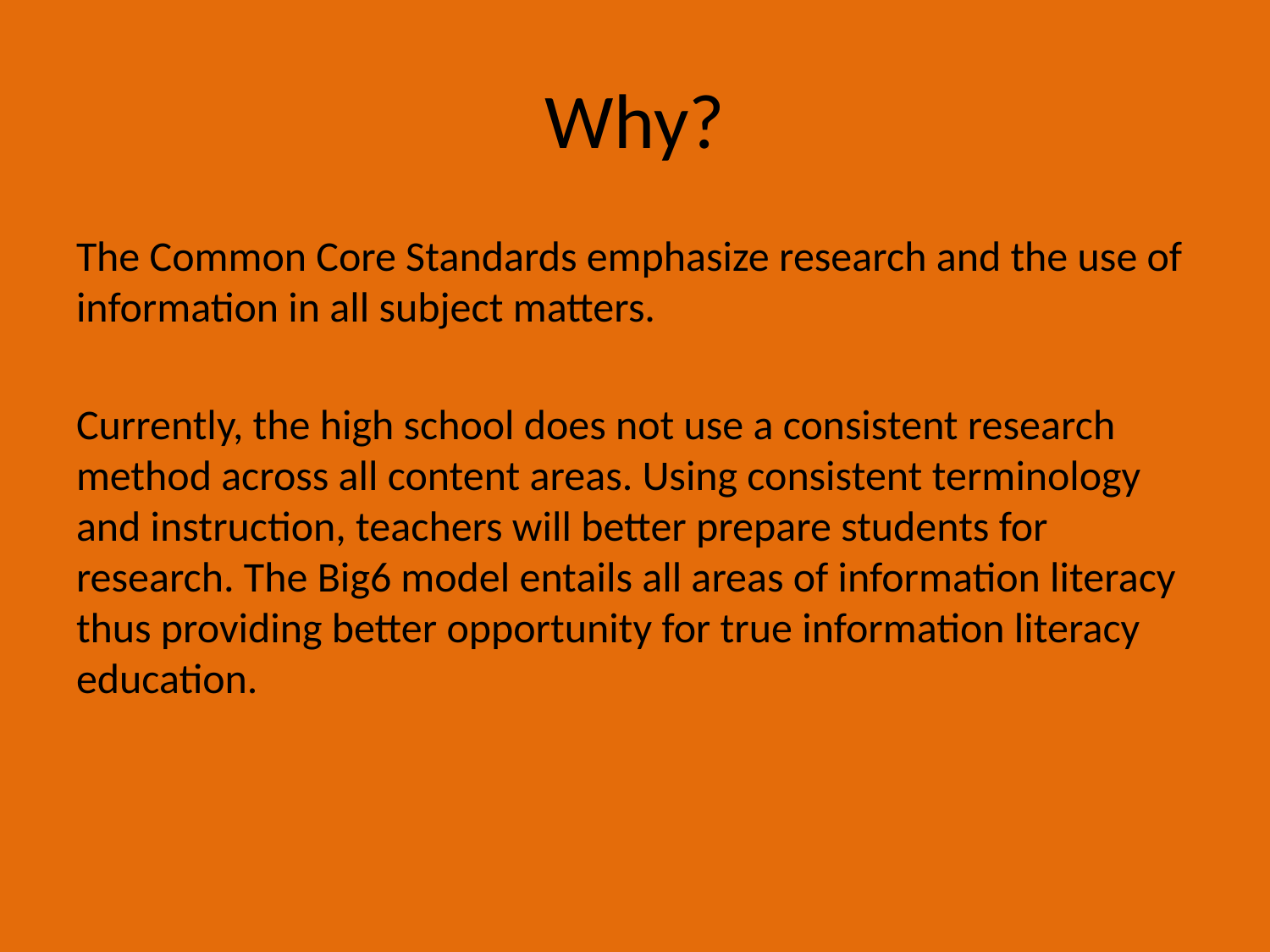

# Why?
The Common Core Standards emphasize research and the use of information in all subject matters.

Currently, the high school does not use a consistent research method across all content areas. Using consistent terminology and instruction, teachers will better prepare students for research. The Big6 model entails all areas of information literacy thus providing better opportunity for true information literacy education.